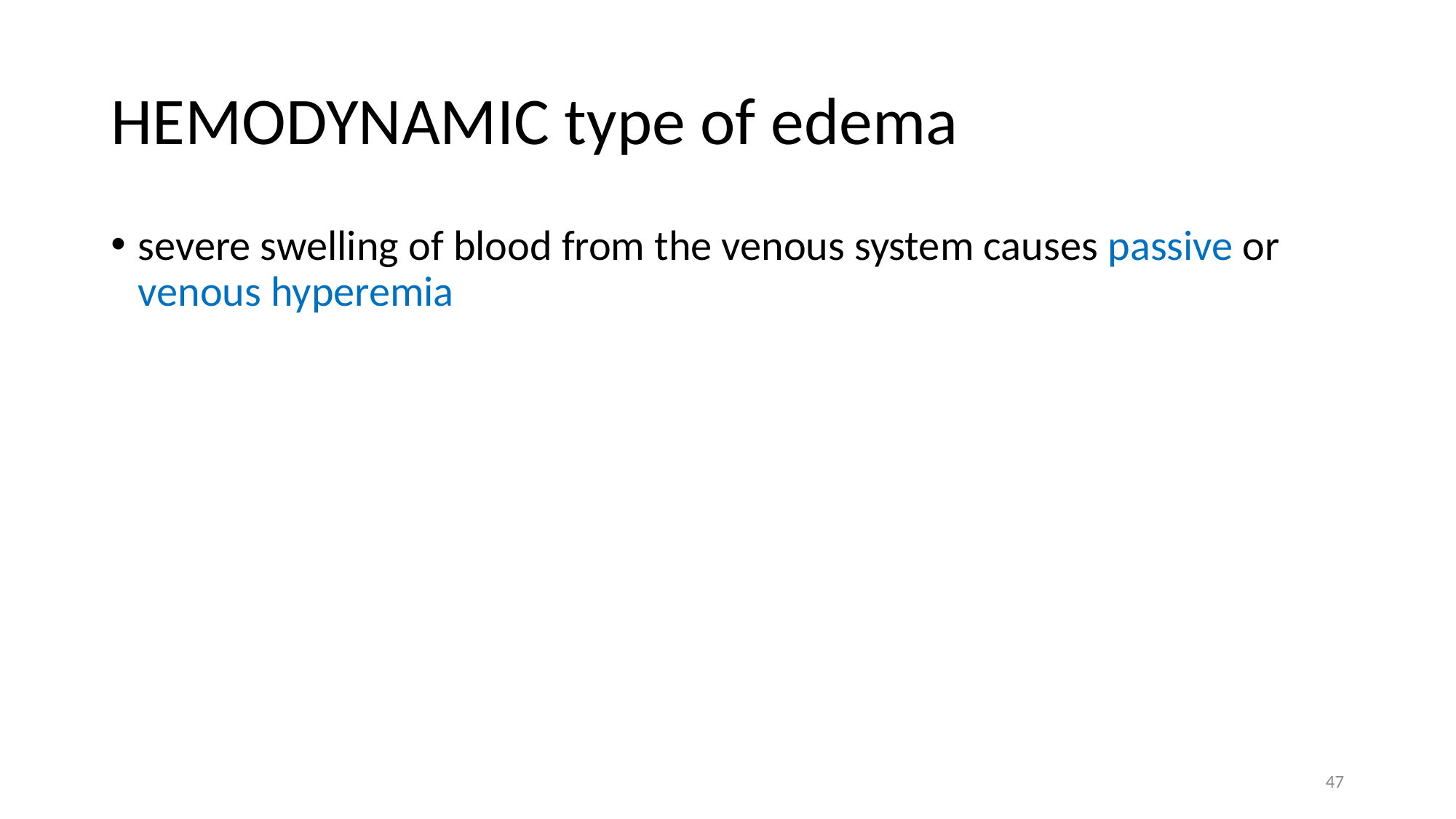

# HEMODYNAMIC type of edema
severe swelling of blood from the venous system causes passive or venous hyperemia
47